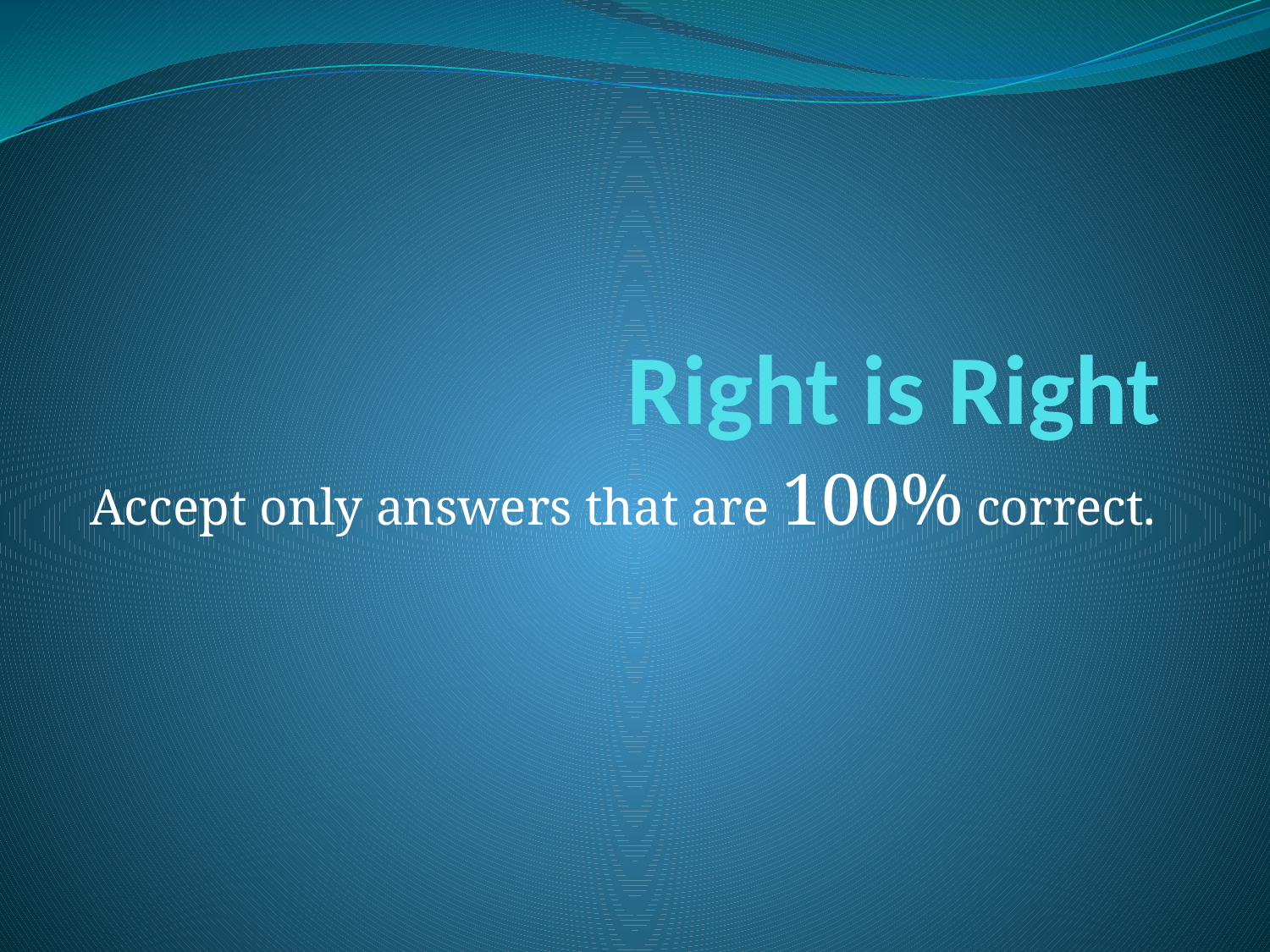

# Right is Right
Accept only answers that are 100% correct.